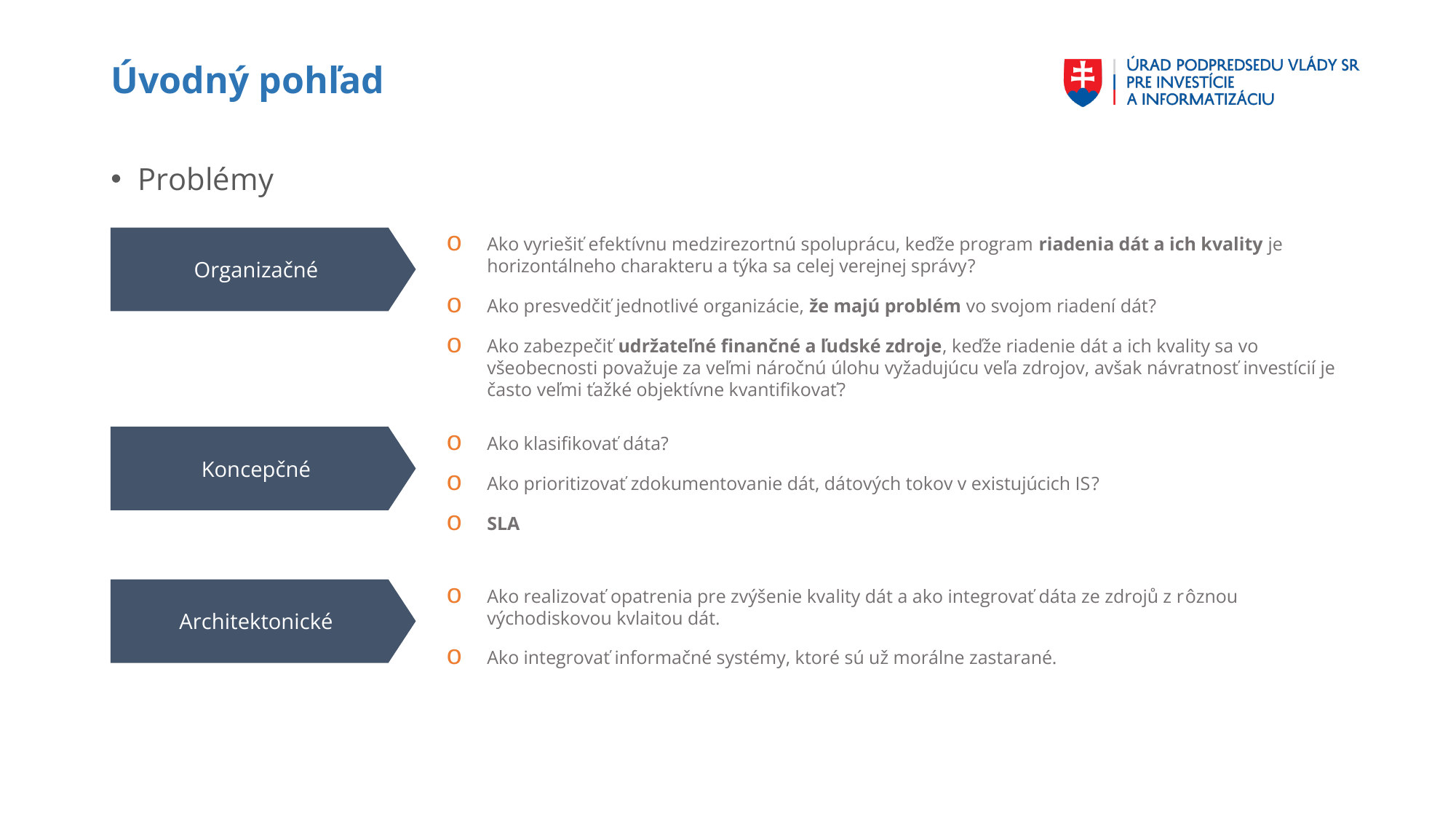

# Úvodný pohľad
Problémy
Organizačné
Ako vyriešiť efektívnu medzirezortnú spoluprácu, keďže program riadenia dát a ich kvality je horizontálneho charakteru a týka sa celej verejnej správy?
Ako presvedčiť jednotlivé organizácie, že majú problém vo svojom riadení dát?
Ako zabezpečiť udržateľné finančné a ľudské zdroje, keďže riadenie dát a ich kvality sa vo všeobecnosti považuje za veľmi náročnú úlohu vyžadujúcu veľa zdrojov, avšak návratnosť investícií je často veľmi ťažké objektívne kvantifikovať?
Koncepčné
Ako klasifikovať dáta?
Ako prioritizovať zdokumentovanie dát, dátových tokov v existujúcich IS?
SLA
Architektonické
Ako realizovať opatrenia pre zvýšenie kvality dát a ako integrovať dáta ze zdrojů z rôznou východiskovou kvlaitou dát.
Ako integrovať informačné systémy, ktoré sú už morálne zastarané.